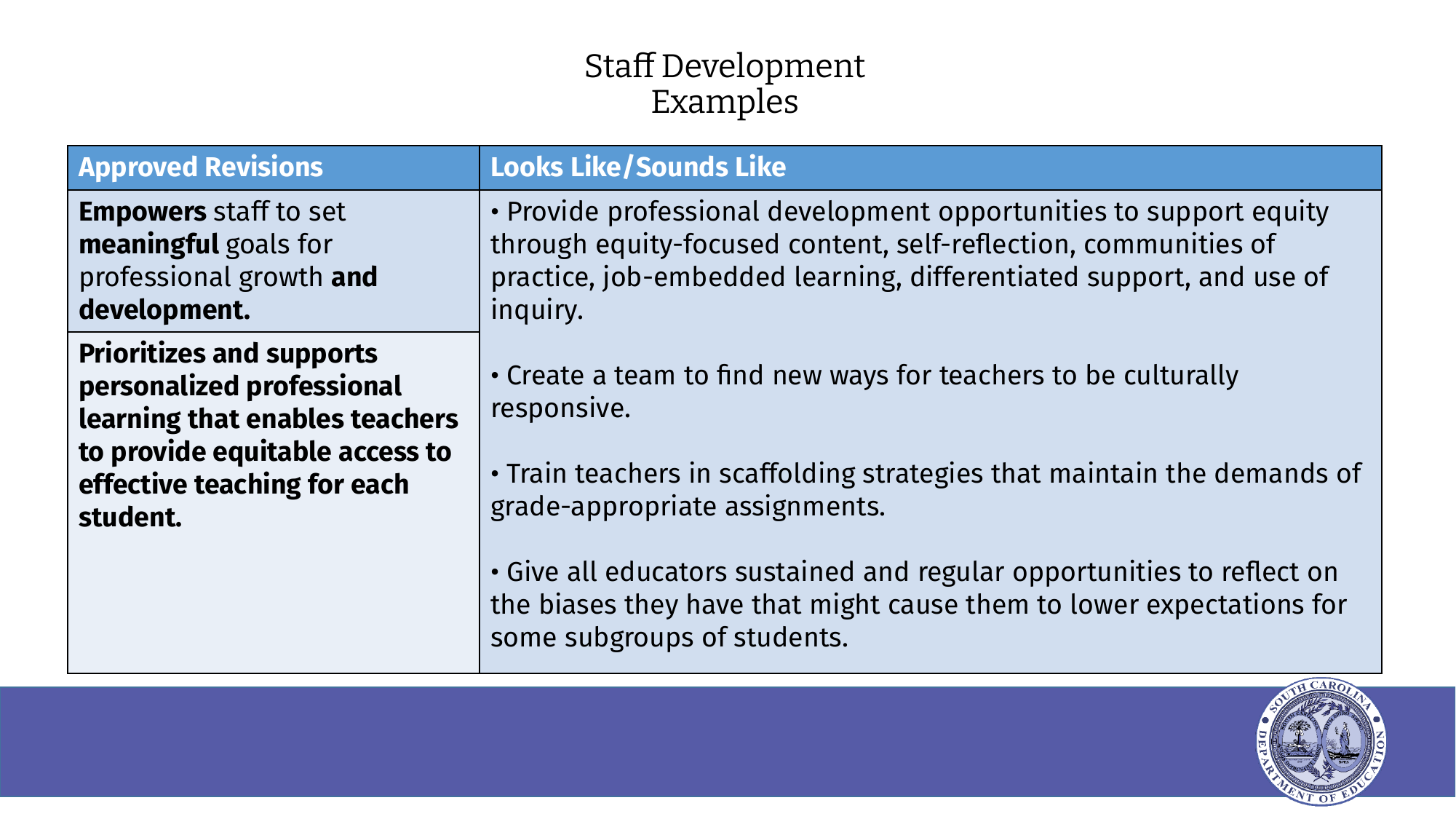

# Staff Development Examples
| Approved Revisions | Looks Like/Sounds Like |
| --- | --- |
| Empowers staff to set meaningful goals for professional growth and development. | • Provide professional development opportunities to support equity through equity-focused content, self-reflection, communities of practice, job-embedded learning, differentiated support, and use of inquiry. • Create a team to find new ways for teachers to be culturally responsive. • Train teachers in scaffolding strategies that maintain the demands of grade-appropriate assignments. • Give all educators sustained and regular opportunities to reflect on the biases they have that might cause them to lower expectations for some subgroups of students. |
| Prioritizes and supports personalized professional learning that enables teachers to provide equitable access to effective teaching for each student. | Prioritizes and supports personalized professional learning that enables teachers to provide equitable access to effective teaching for each student. |